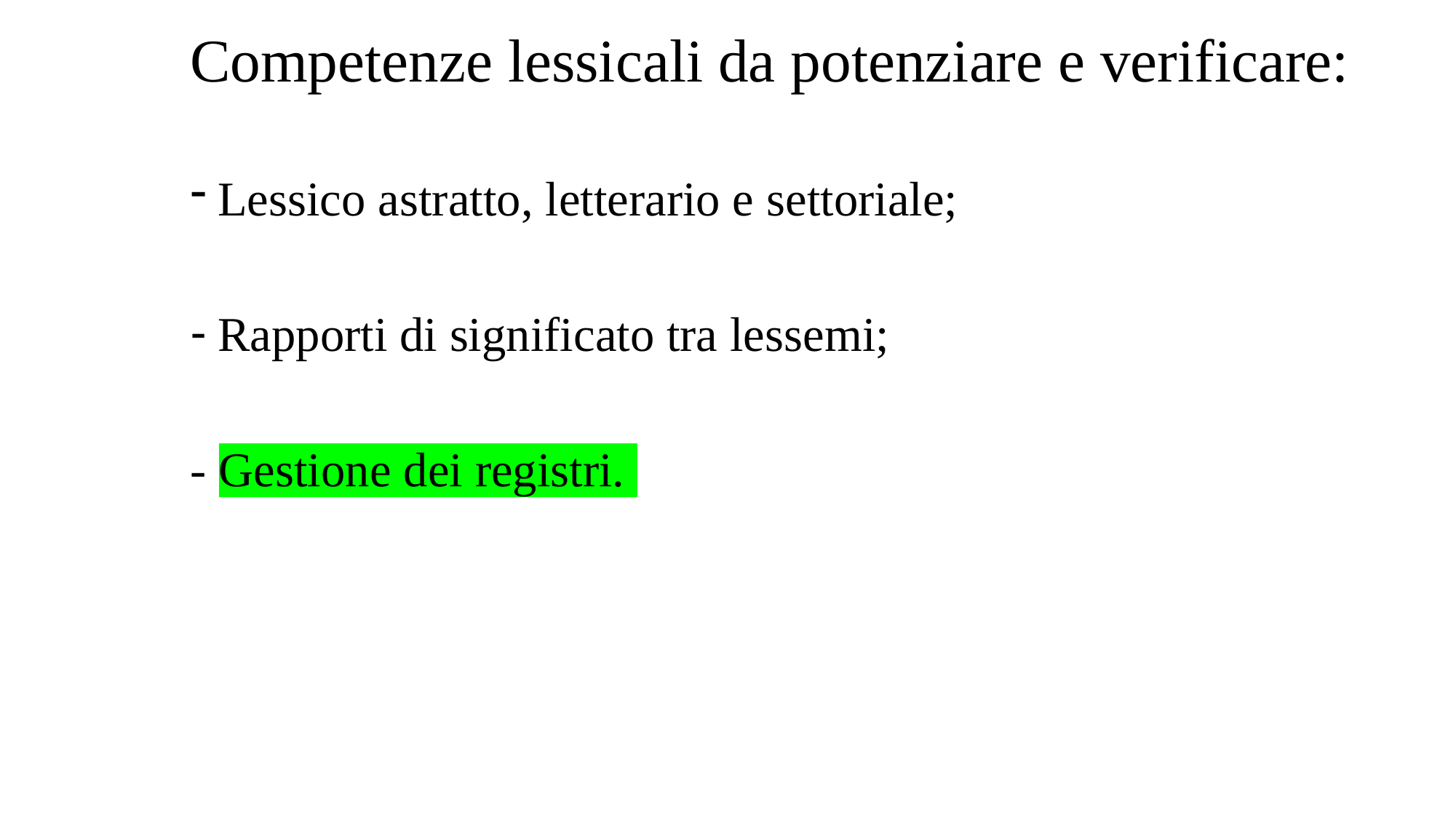

# Competenze lessicali da potenziare e verificare:
Lessico astratto, letterario e settoriale;

Rapporti di significato tra lessemi;

- Gestione dei registri.